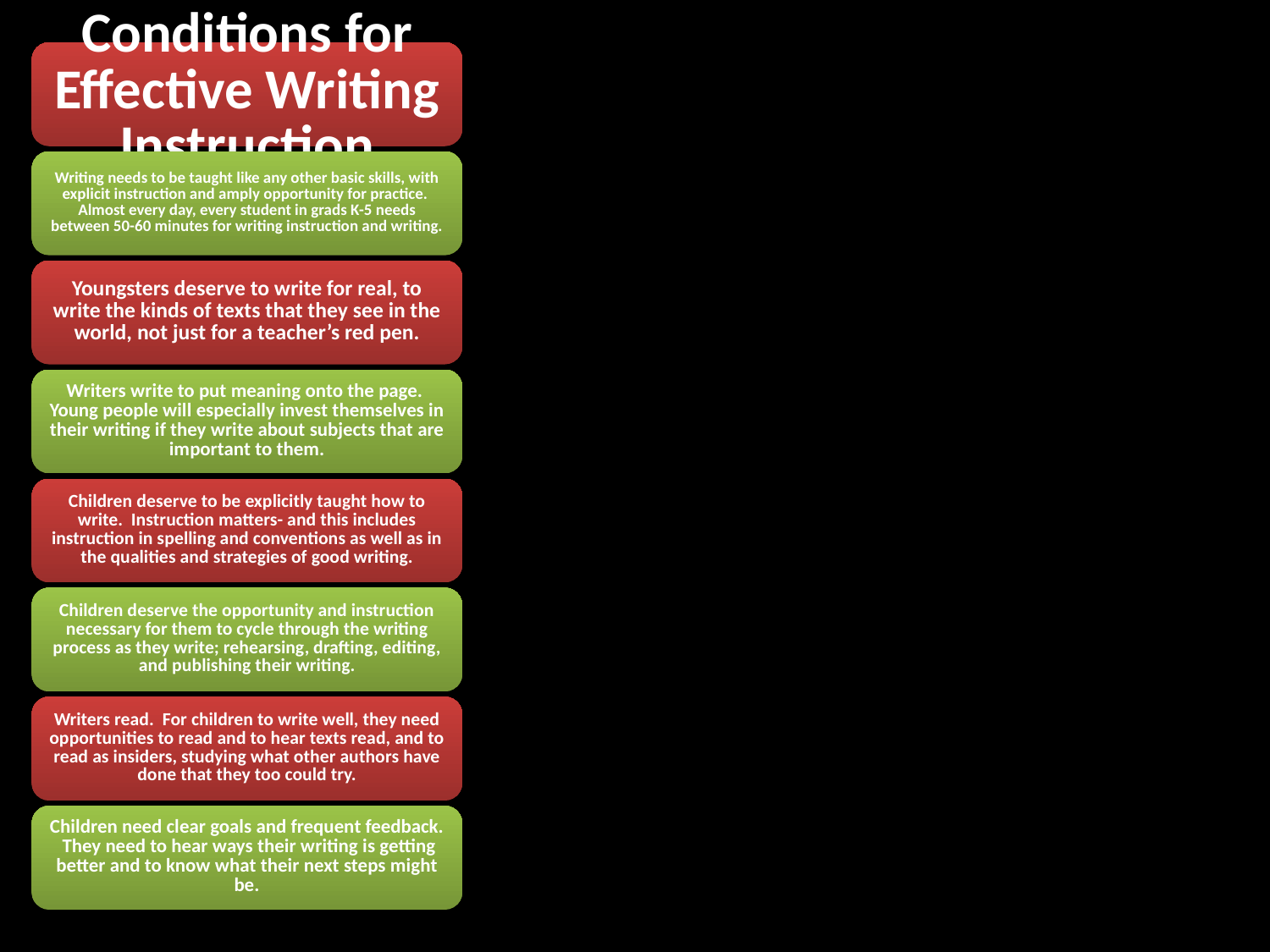

Writing needs to be taught like any other basic skills, with explicit instruction and amply opportunity for practice.  Almost every day, every student in grads K-5 needs between 50-60 minutes for writing instruction and writing.
Youngsters deserve to write for real, to write the kinds of texts that they see in the world, not just for a teacher’s red pen.
Children deserve to be explicitly taught how to write.  Instruction matters- and this includes instruction in spelling and conventions as well as in the qualities and strategies of good writing.
Writers write to put meaning onto the page.  Young people will especially invest themselves in their writing if they write about subjects that are important to them.
Children deserve the opportunity and instruction necessary for them to cycle through the writing process as they write; rehearsing, drafting, editing, and publishing their writing.
Writers read.  For children to write well, they need opportunities to read and to hear texts read, and to read as insiders, studying what other authors have done that they too could try.
Children need clear goals and frequent feedback.  They need to hear ways their writing is getting better and to know what their next steps might be.
Conditions for Effective Writing Instruction